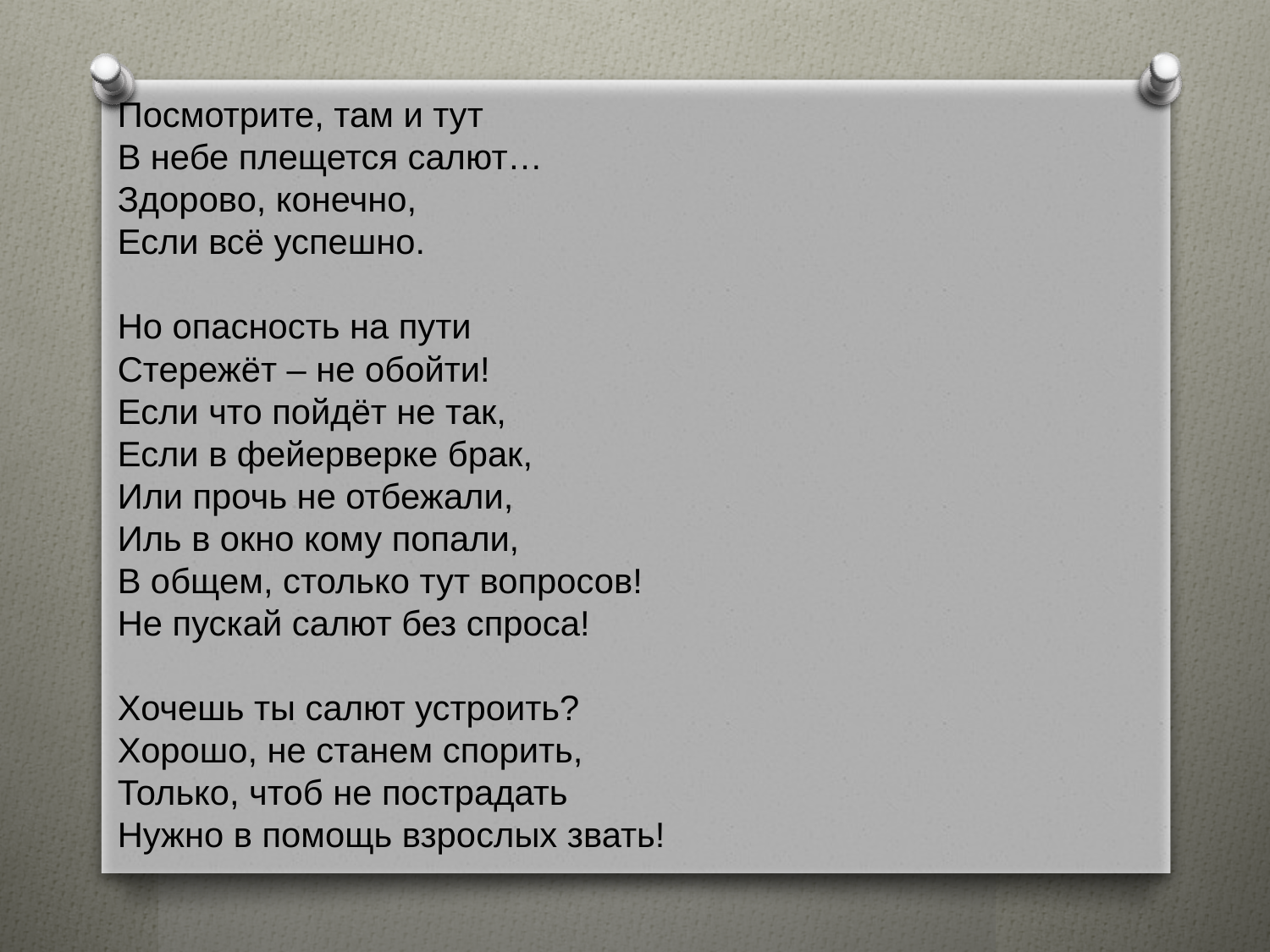

Посмотрите, там и тут
В небе плещется салют…
Здорово, конечно,
Если всё успешно.

Но опасность на пути
Стережёт – не обойти!
Если что пойдёт не так,
Если в фейерверке брак,
Или прочь не отбежали,
Иль в окно кому попали,
В общем, столько тут вопросов!
Не пускай салют без спроса!

Хочешь ты салют устроить?
Хорошо, не станем спорить,
Только, чтоб не пострадать
Нужно в помощь взрослых звать!